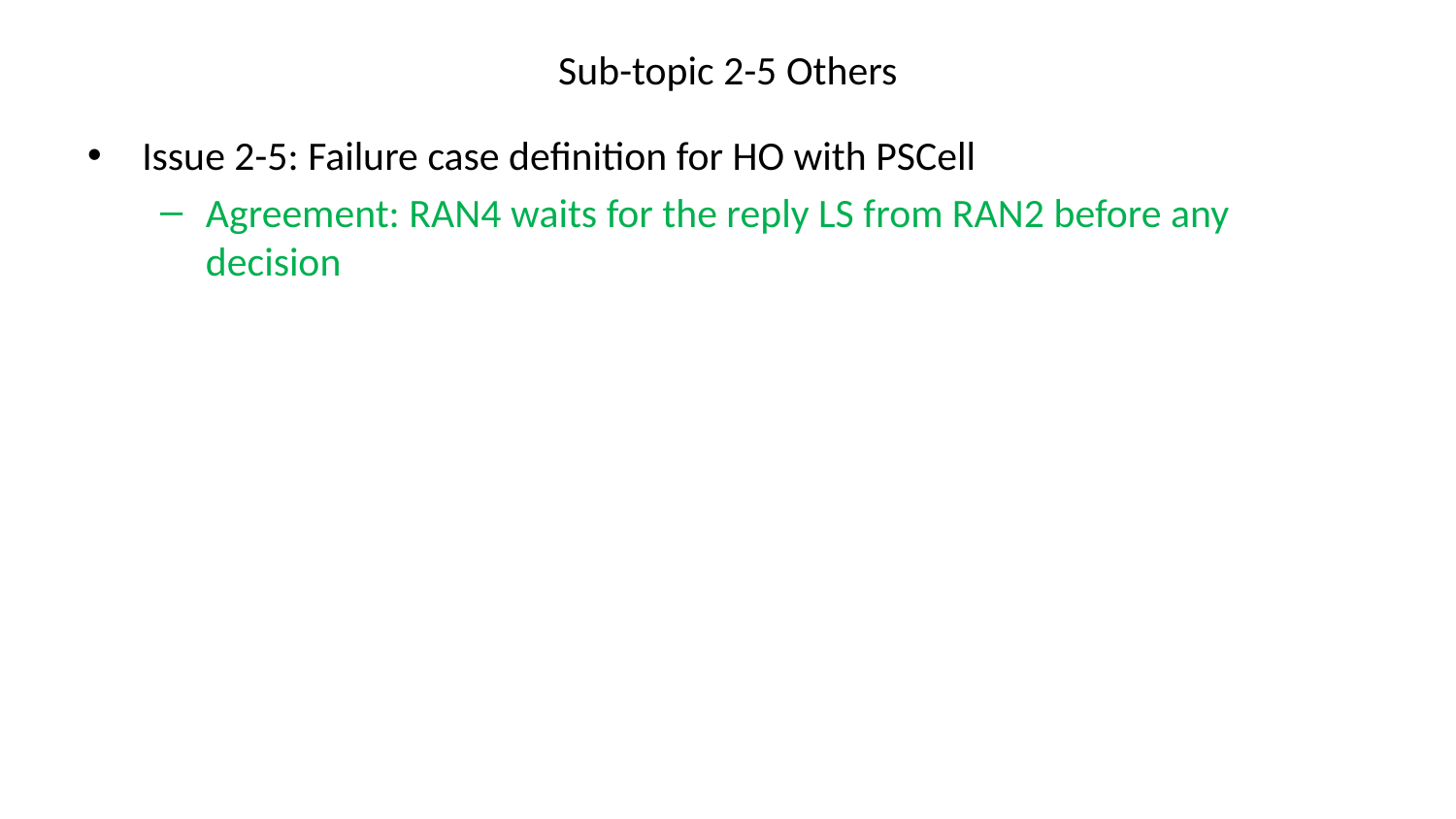

# Sub-topic 2-5 Others
Issue 2-5: Failure case definition for HO with PSCell
Agreement: RAN4 waits for the reply LS from RAN2 before any decision